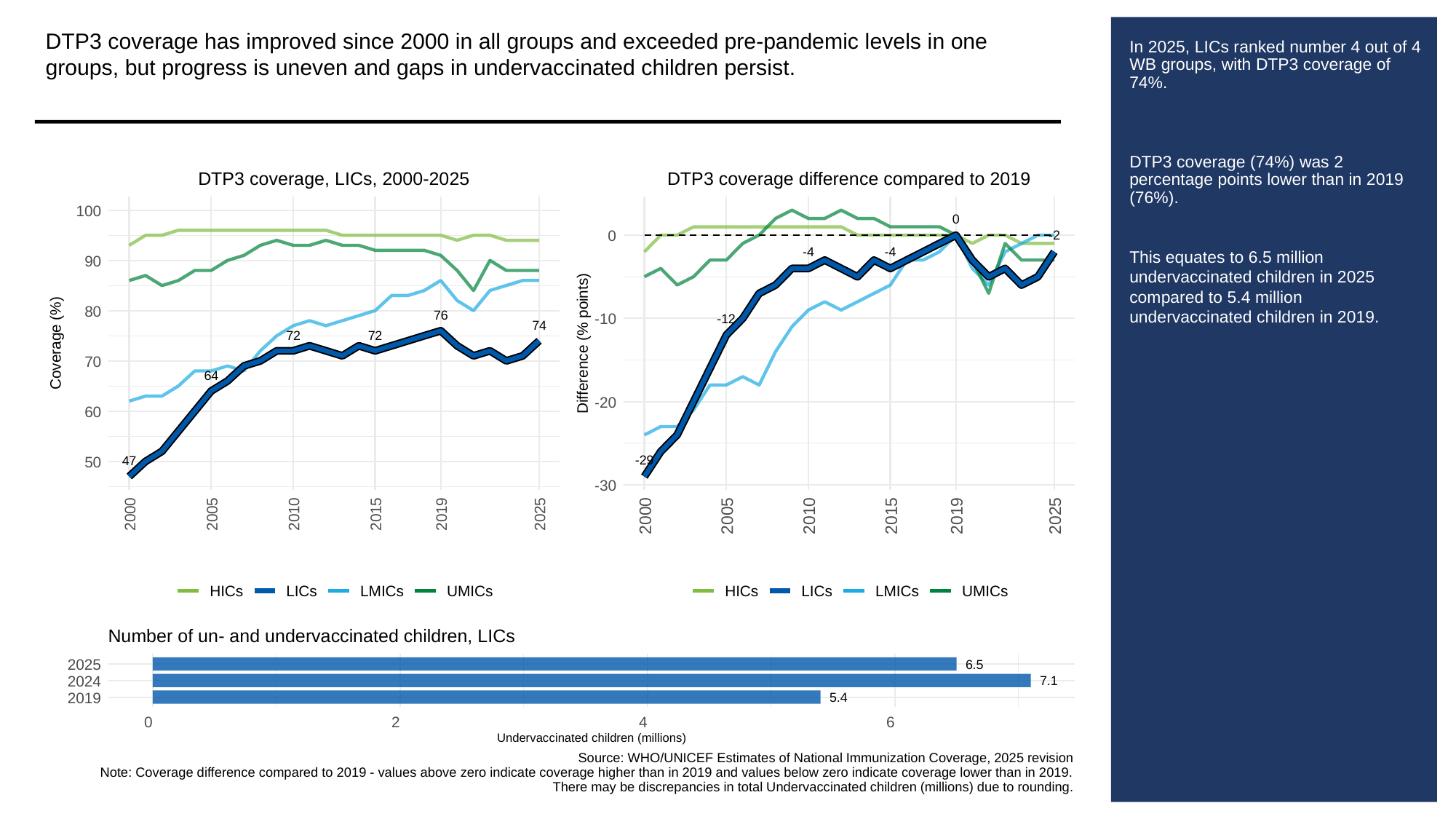

DTP3 coverage has improved since 2000 in all groups and exceeded pre-pandemic levels in one groups, but progress is uneven and gaps in undervaccinated children persist.
# In 2025, LICs ranked number 4 out of 4 WB groups, with DTP3 coverage of 74%.

DTP3 coverage (74%) was 2 percentage points lower than in 2019 (76%).

This equates to 6.5 million undervaccinated children in 2025 compared to 5.4 million undervaccinated children in 2019.

DTP3 coverage, LICs, 2000-2025
DTP3 coverage difference compared to 2019

100

0

0

-2

-4
-4
90

80
76

-10
-12

74
72
72

Coverage (%)
Difference (% points)
70

64

-20

60

-29
50
47

-30

2000
2005
2010
2015
2019
2025
2000
2005
2010
2015
2019
2025
HICs
LICs
LMICs
UMICs
HICs
LICs
LMICs
UMICs

Number of un- and undervaccinated children, LICs

2025
6.5

2024
7.1

2019
5.4

0
2
4
6
Undervaccinated children (millions)
Source: WHO/UNICEF Estimates of National Immunization Coverage, 2025 revision
Note: Coverage difference compared to 2019 - values above zero indicate coverage higher than in 2019 and values below zero indicate coverage lower than in 2019.
There may be discrepancies in total Undervaccinated children (millions) due to rounding.